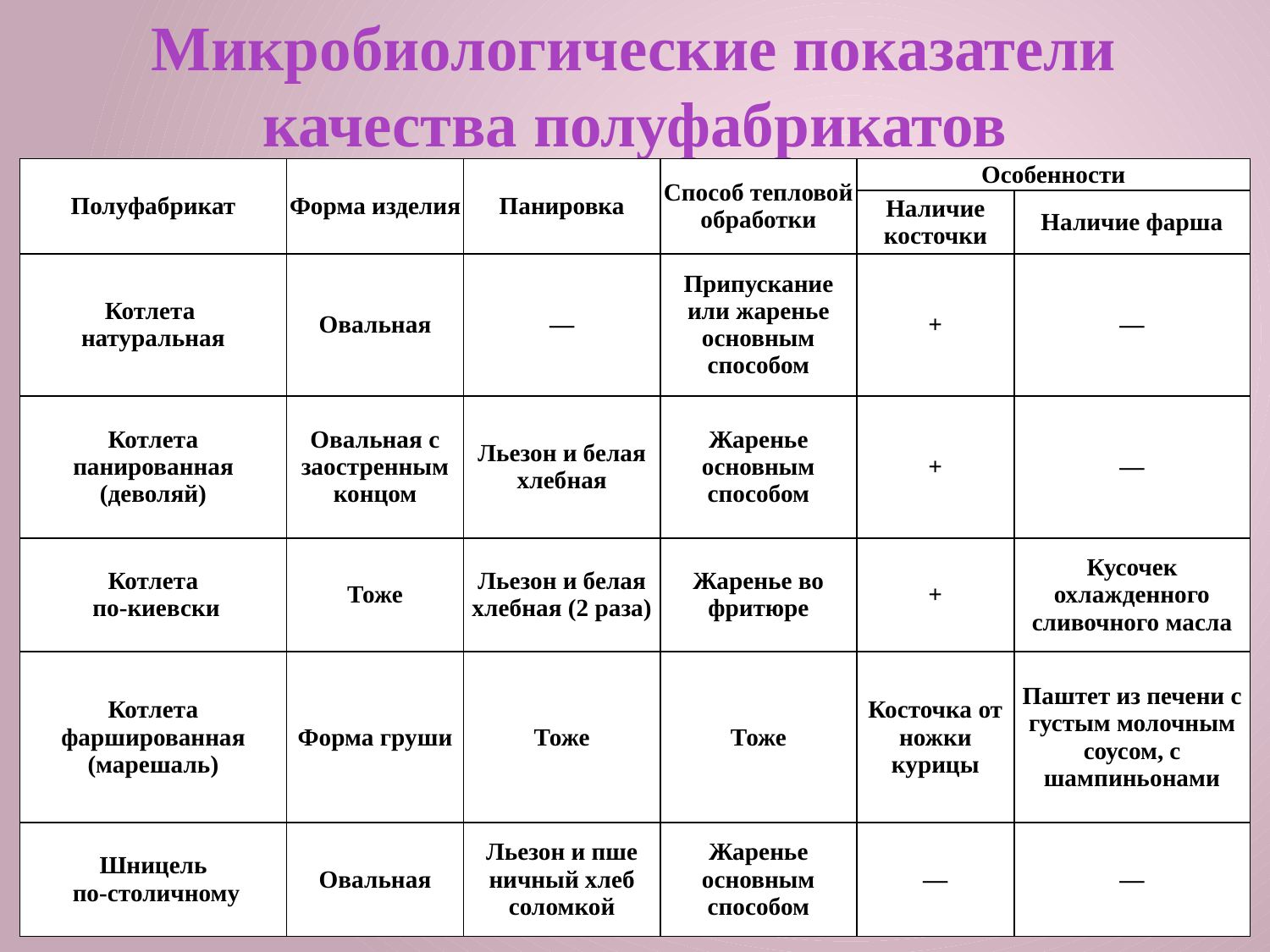

Микробиологические показатели
качества полуфабрикатов

| Полуфабрикат | Форма изделия | Панировка | Способ тепловой обработки | Особенности |  |
| --- | --- | --- | --- | --- | --- |
|  |  |  |  | Наличие косточки | Наличие фарша |
| Котлета натуральная | Овальная | — | Припускание или жаренье основным способом | + | — |
| Котлета панированная (деволяй) | Овальная с заостренным концом | Льезон и белая хлебная | Жаренье основным способом | + | — |
| Котлета по-киевски | Тоже | Льезон и белая хлебная (2 раза) | Жаренье во фритюре | + | Кусочек охлажденного сливочного масла |
| Котлета фаршированная (марешаль) | Форма груши | Тоже | Тоже | Косточка от ножки курицы | Паштет из печени с густым молочным соусом, с шампиньонами |
| Шницель по-столичному | Овальная | Льезон и пше­ничный хлеб соломкой | Жаренье основным способом | — | — |